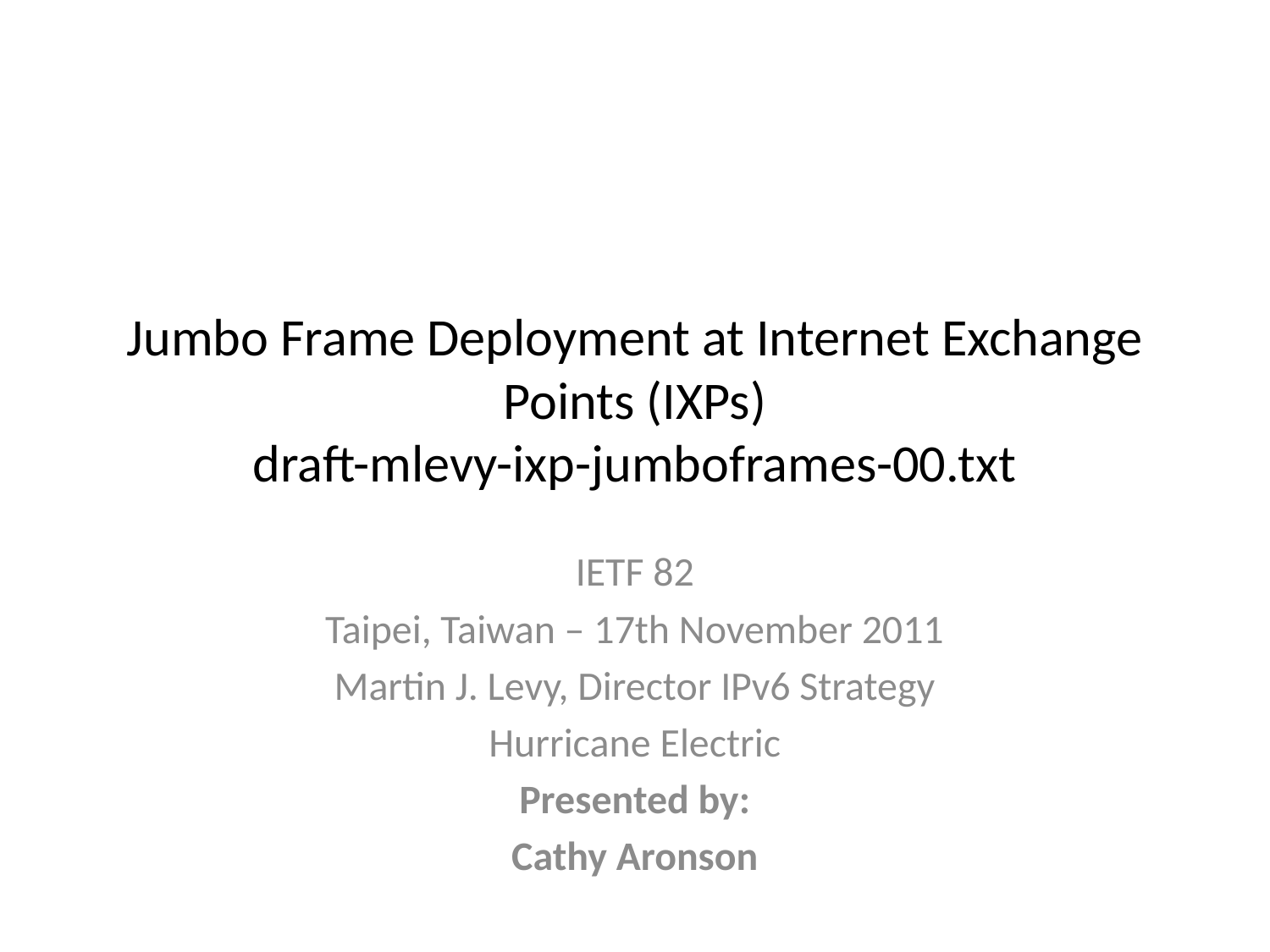

# Jumbo Frame Deployment at Internet Exchange Points (IXPs) draft-mlevy-ixp-jumboframes-00.txt
IETF 82
Taipei, Taiwan – 17th November 2011
Martin J. Levy, Director IPv6 Strategy
Hurricane Electric
Presented by:
Cathy Aronson